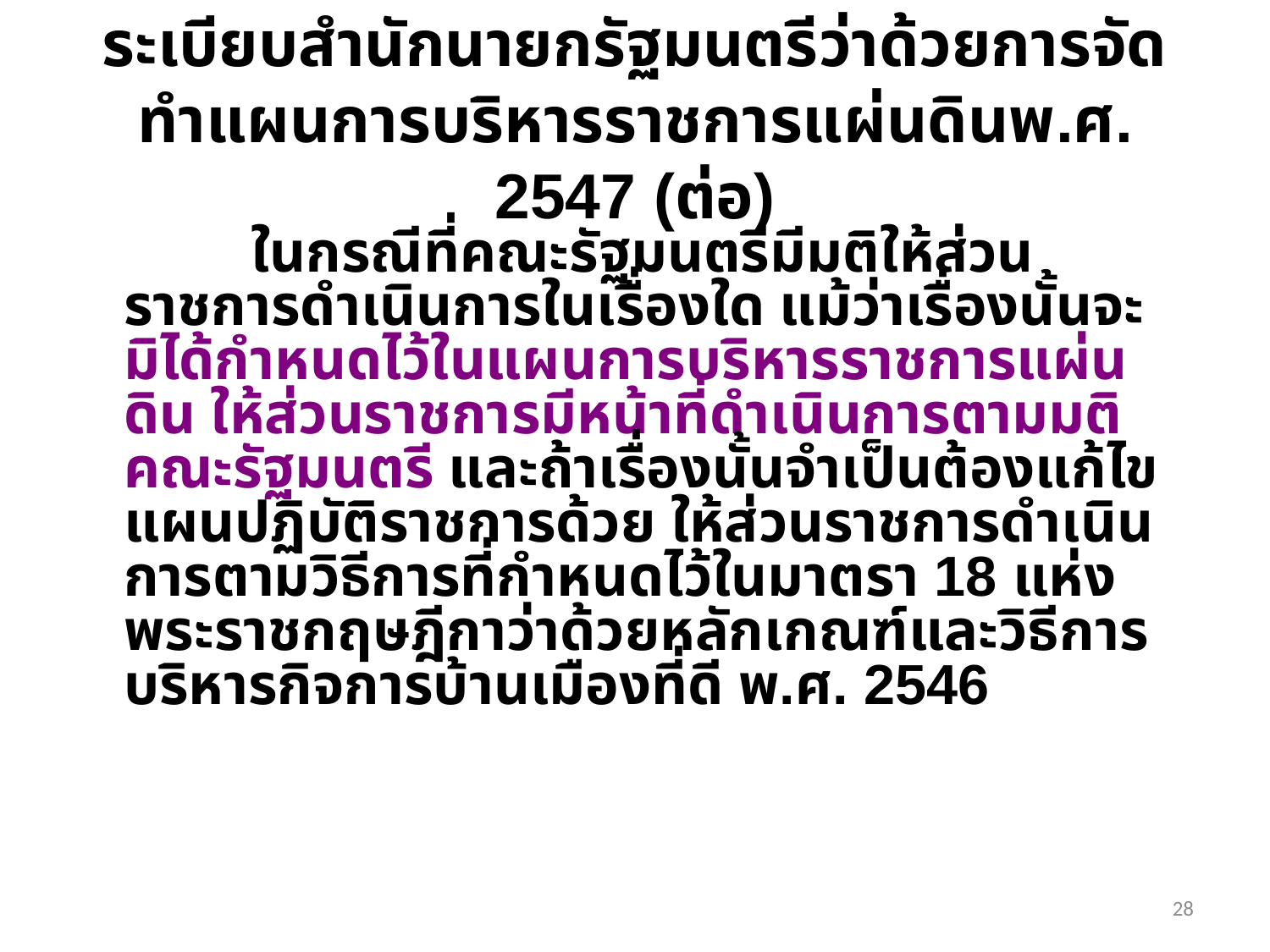

ระเบียบสำนักนายกรัฐมนตรีว่าด้วยการจัดทำแผนการบริหารราชการแผ่นดินพ.ศ. 2547 (ต่อ)
		ในกรณีที่คณะรัฐมนตรีมีมติให้ส่วนราชการดำเนินการในเรื่องใด แม้ว่าเรื่องนั้นจะมิได้กำหนดไว้ในแผนการบริหารราชการแผ่นดิน ให้ส่วนราชการมีหน้าที่ดำเนินการตามมติคณะรัฐมนตรี และถ้าเรื่องนั้นจำเป็นต้องแก้ไขแผนปฏิบัติราชการด้วย ให้ส่วนราชการดำเนินการตามวิธีการที่กำหนดไว้ในมาตรา 18 แห่งพระราชกฤษฎีกาว่าด้วยหลักเกณฑ์และวิธีการบริหารกิจการบ้านเมืองที่ดี พ.ศ. 2546

28